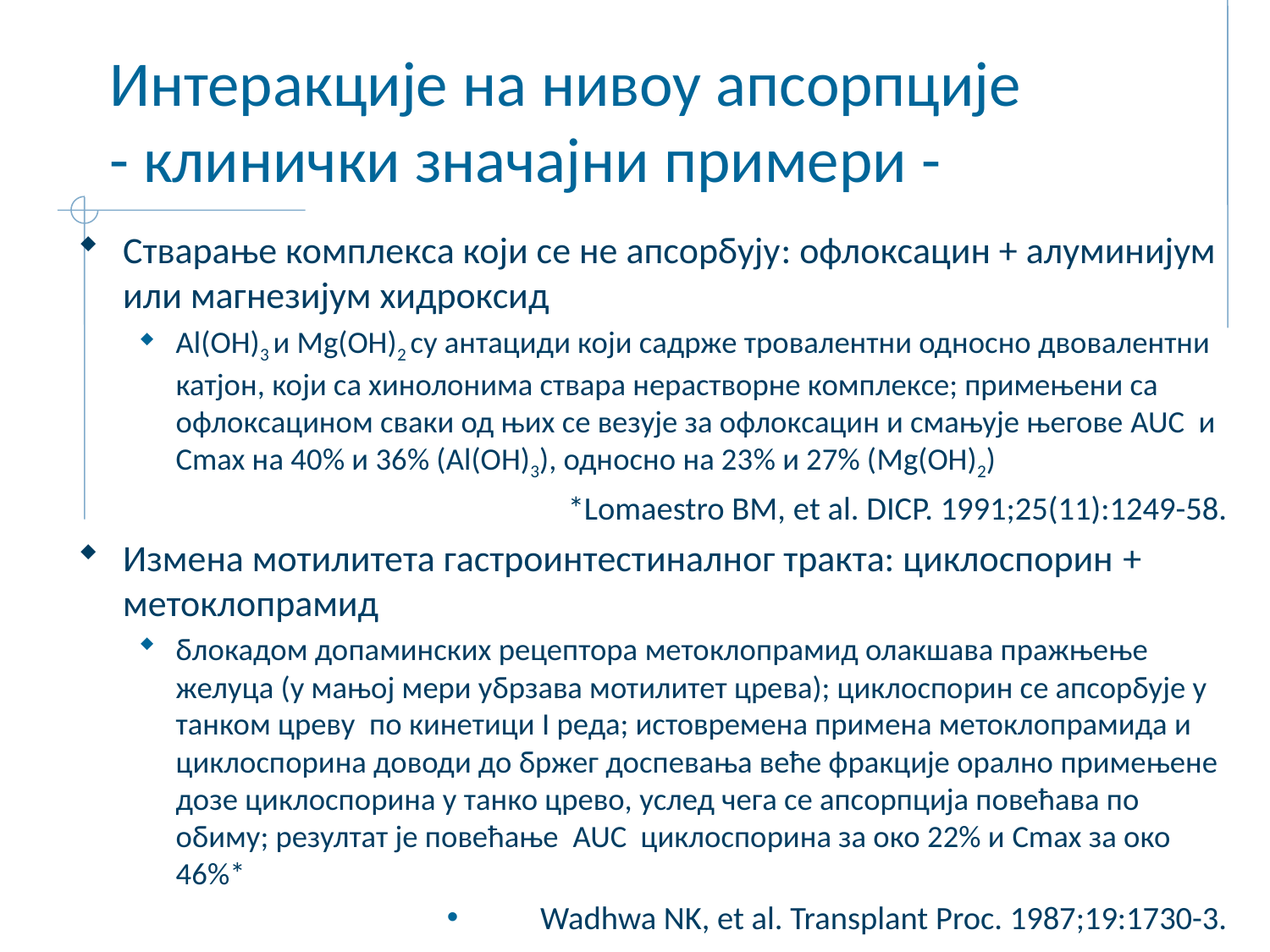

# Интеракције на нивоу апсорпције - клинички значајни примери -
Стварање комплекса који се не апсорбују: офлоксацин + алуминијум или магнезијум хидроксид
Al(OH)3 и Mg(OH)2 су антациди који садрже тровалентни односно двовалентни катјон, који са хинолонима ствара нерастворне комплексе; примењени са офлоксацином сваки од њих се везује за офлоксацин и смањује његове AUC  и Cmax на 40% и 36% (Al(OH)3), односно на 23% и 27% (Mg(OH)2)
*Lomaestro BM, еt al. DICP. 1991;25(11):1249-58.
Измена мотилитета гастроинтестиналног тракта: циклоспорин + метоклопрамид
блокадом допаминских рецептора метоклопрамид олакшава пражњење желуца (у мањој мери убрзава мотилитет црева); циклоспорин се апсорбује у танком цреву  по кинетици I реда; истовремена примена метоклопрамида и циклоспорина доводи до бржег доспевања веће фракције орално примењене дозе циклоспорина у танко црево, услед чега се апсорпција повећава по обиму; резултат је повећање  AUC  циклоспорина за око 22% и Cmax за око 46%*
Wadhwa NK, et al. Transplant Proc. 1987;19:1730-3.